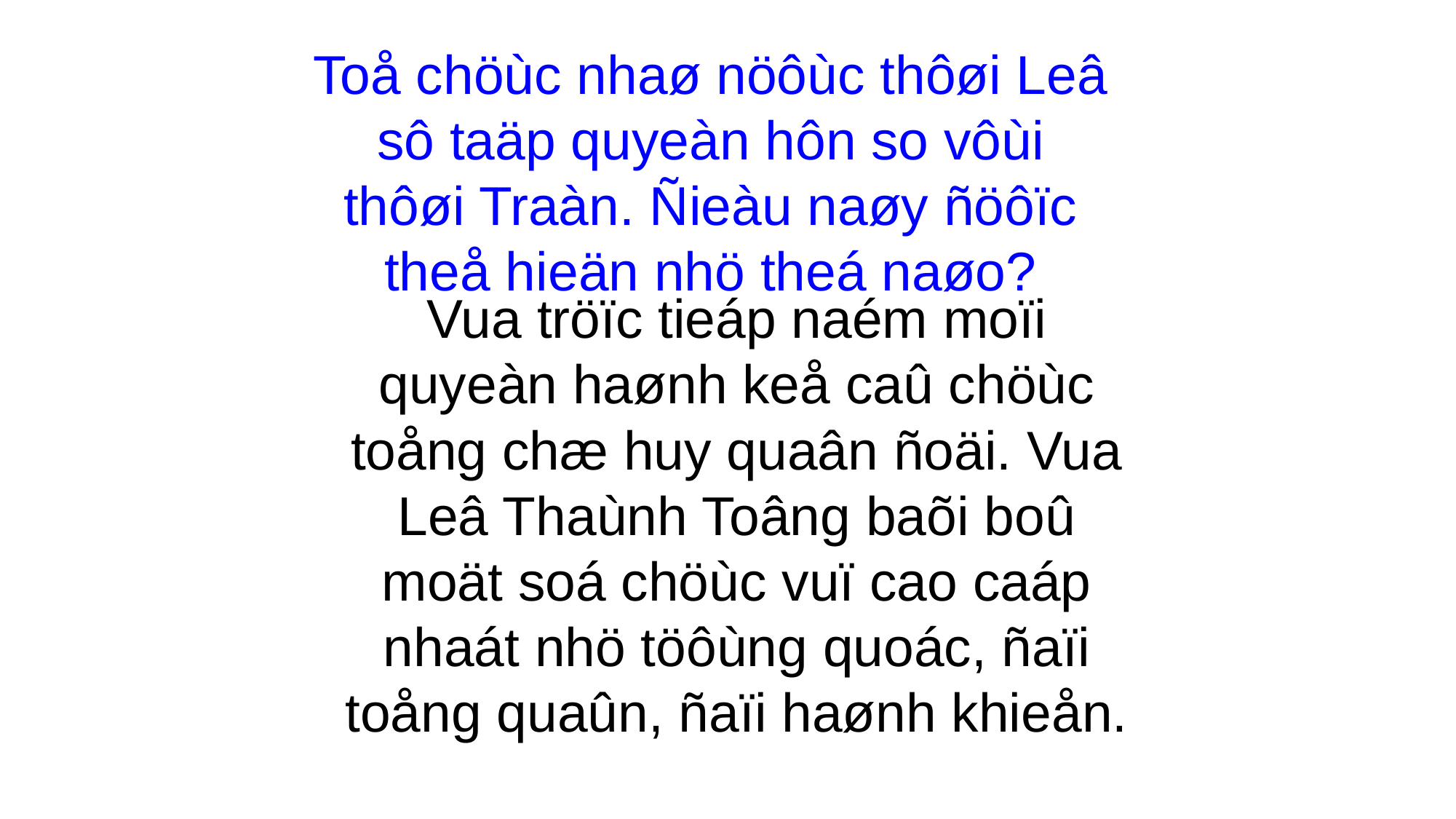

Toå chöùc nhaø nöôùc thôøi Leâ sô taäp quyeàn hôn so vôùi thôøi Traàn. Ñieàu naøy ñöôïc theå hieän nhö theá naøo?

Vua tröïc tieáp naém moïi quyeàn haønh keå caû chöùc toång chæ huy quaân ñoäi. Vua Leâ Thaùnh Toâng baõi boû moät soá chöùc vuï cao caáp nhaát nhö töôùng quoác, ñaïi toång quaûn, ñaïi haønh khieån.